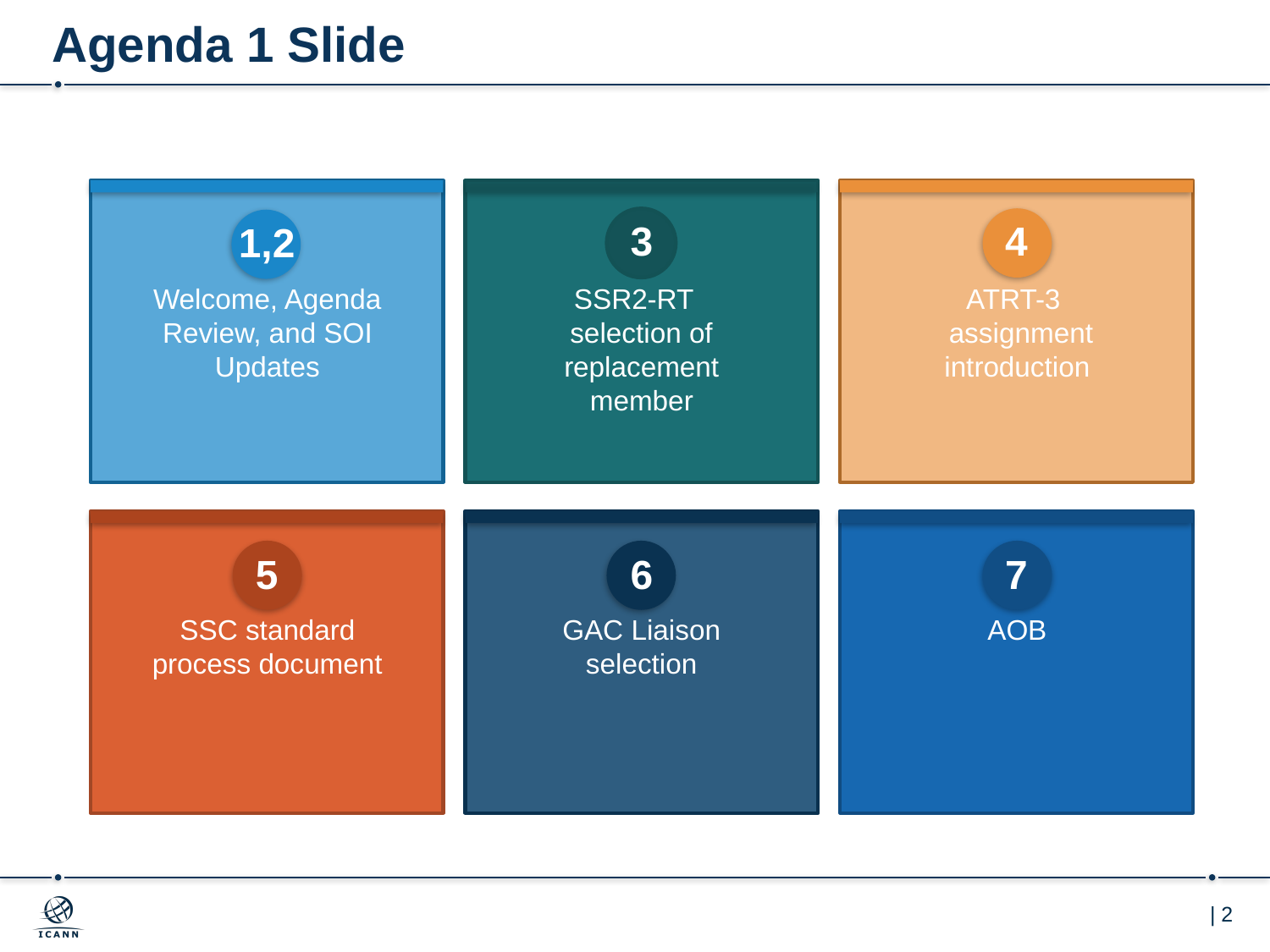

# Agenda 1 Slide

3
4

1,2
Welcome, Agenda Review, and SOI Updates
SSR2-RT
selection of replacement member
ATRT-3
 assignment introduction

5
6
7
SSC standard process document

GAC Liaison selection
AOB